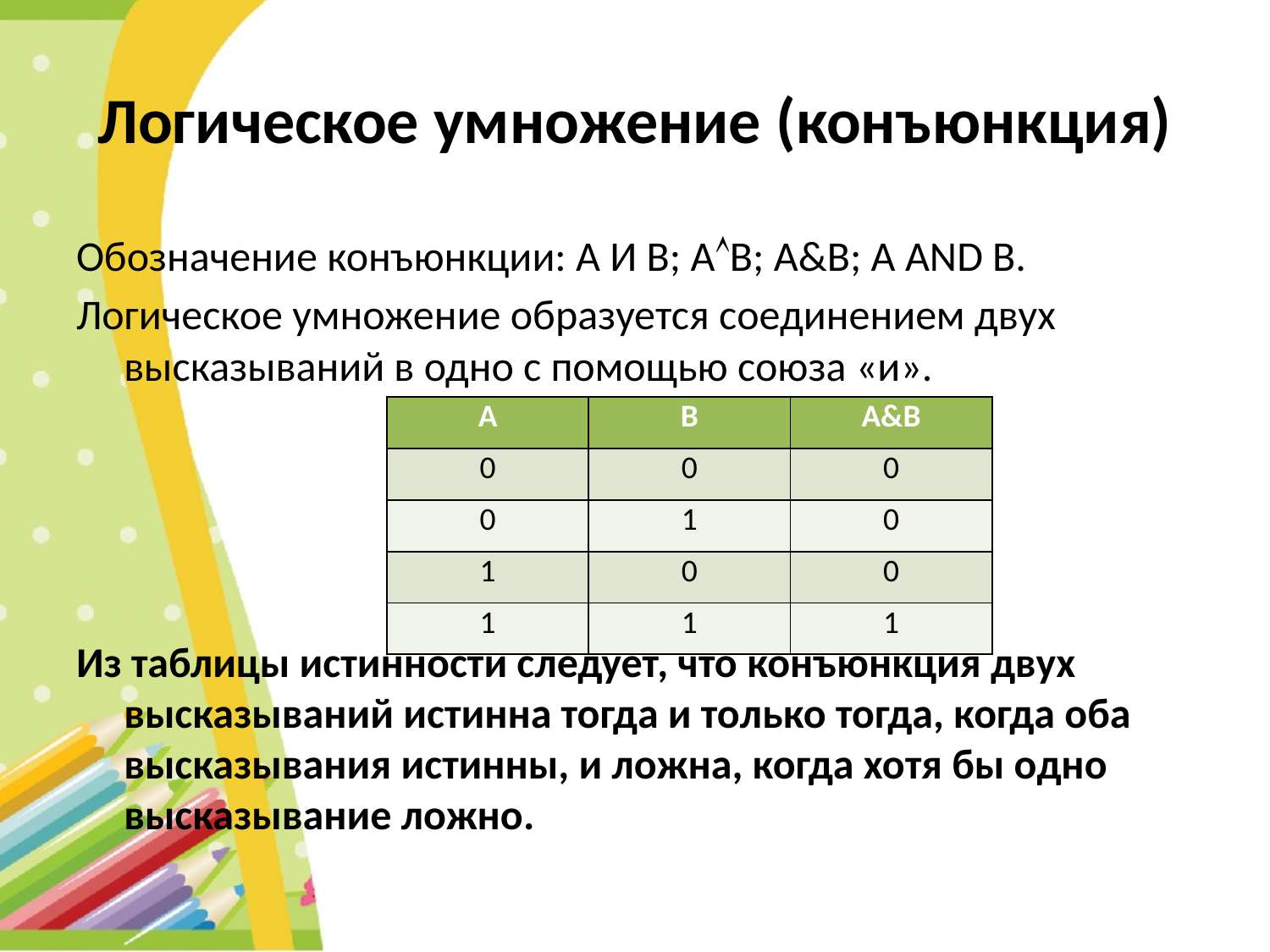

# Логическое умножение (конъюнкция)
Обозначение конъюнкции: А И В; А∧В; А&B; A AND B.
Логическое умножение образуется соединением двух высказываний в одно с помощью союза «и».

Из таблицы истинности следует, что конъюнкция двух высказываний истинна тогда и только тогда, когда оба высказывания истинны, и ложна, когда хотя бы одно высказывание ложно.

| А | В | А&B |
| --- | --- | --- |
| 0 | 0 | 0 |
| 0 | 1 | 0 |
| 1 | 0 | 0 |
| 1 | 1 | 1 |